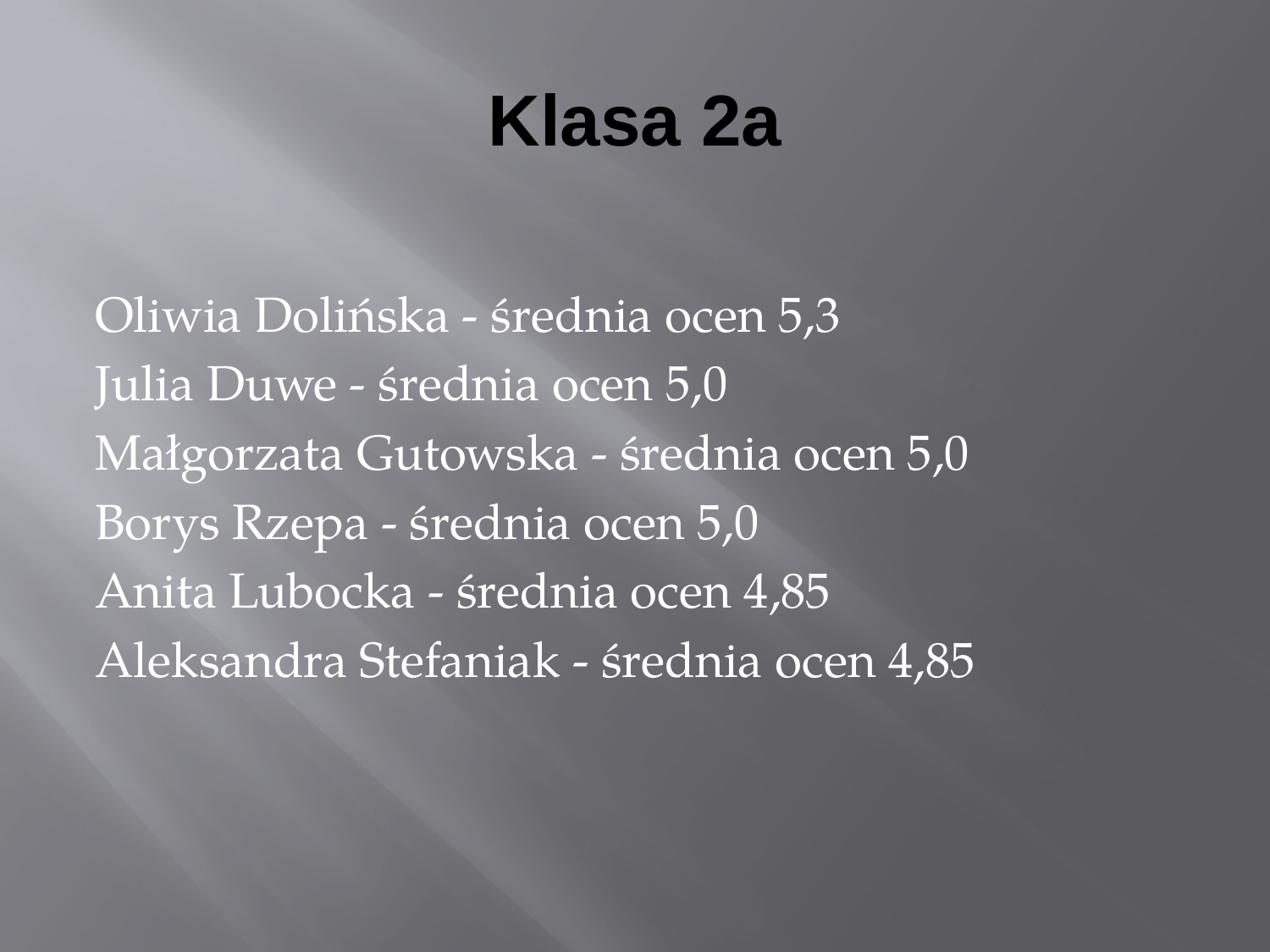

# Klasa 2a
Oliwia Dolińska - średnia ocen 5,3
Julia Duwe - średnia ocen 5,0
Małgorzata Gutowska - średnia ocen 5,0
Borys Rzepa - średnia ocen 5,0
Anita Lubocka - średnia ocen 4,85
Aleksandra Stefaniak - średnia ocen 4,85